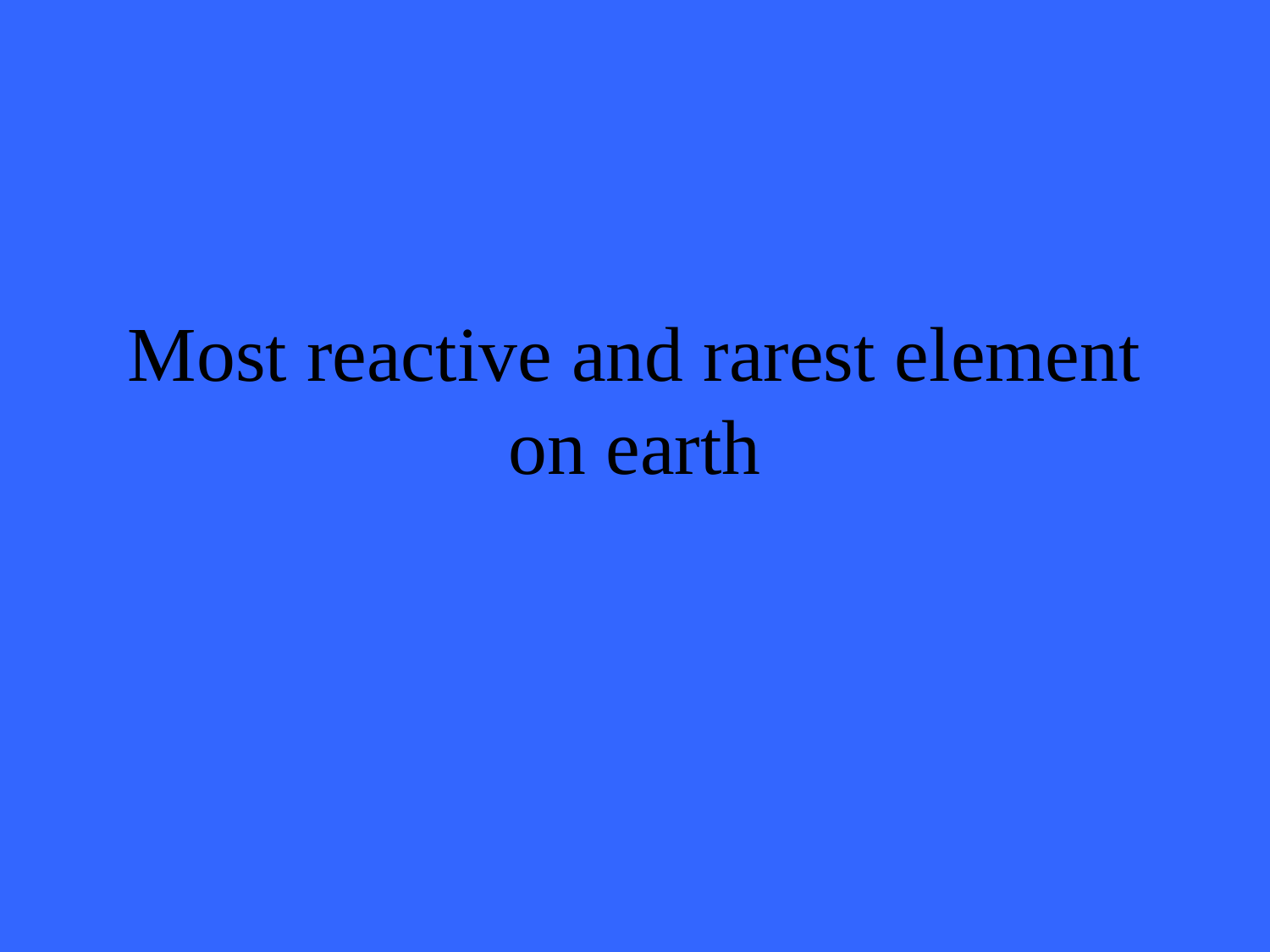

# Most reactive and rarest element on earth